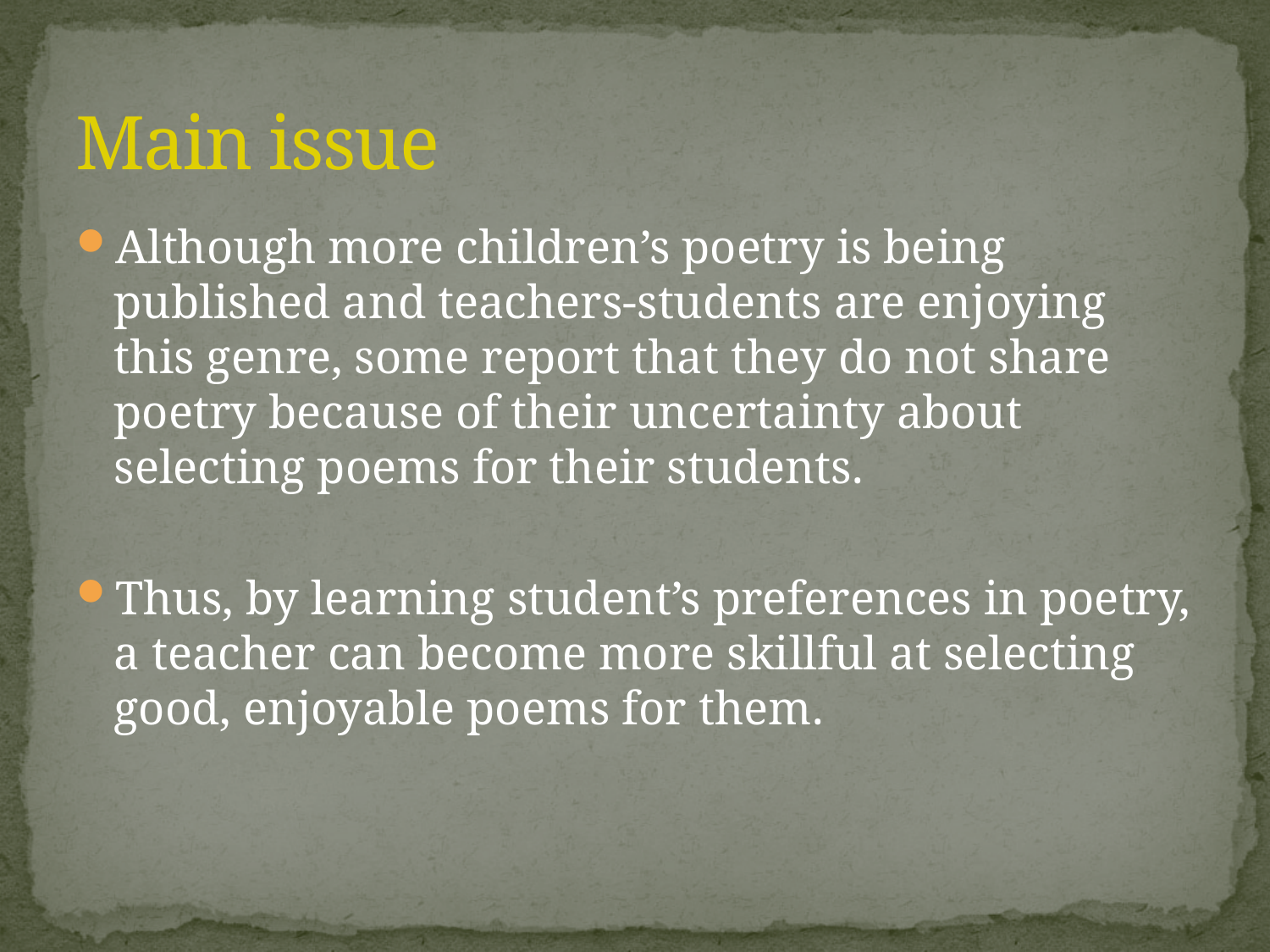

# Main issue
Although more children’s poetry is being published and teachers-students are enjoying this genre, some report that they do not share poetry because of their uncertainty about selecting poems for their students.

Thus, by learning student’s preferences in poetry, a teacher can become more skillful at selecting good, enjoyable poems for them.